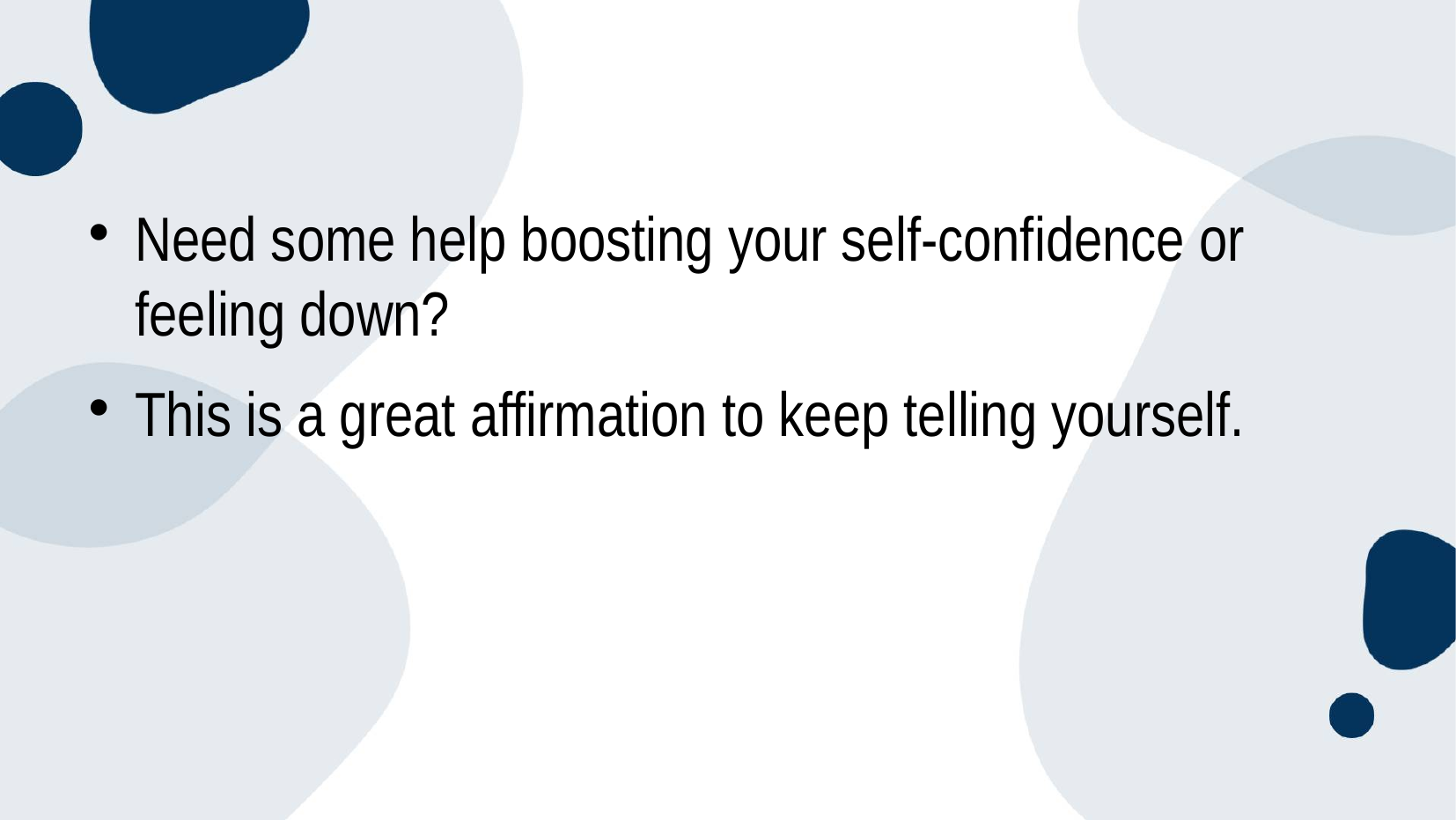

Need some help boosting your self-confidence or feeling down?
This is a great affirmation to keep telling yourself.